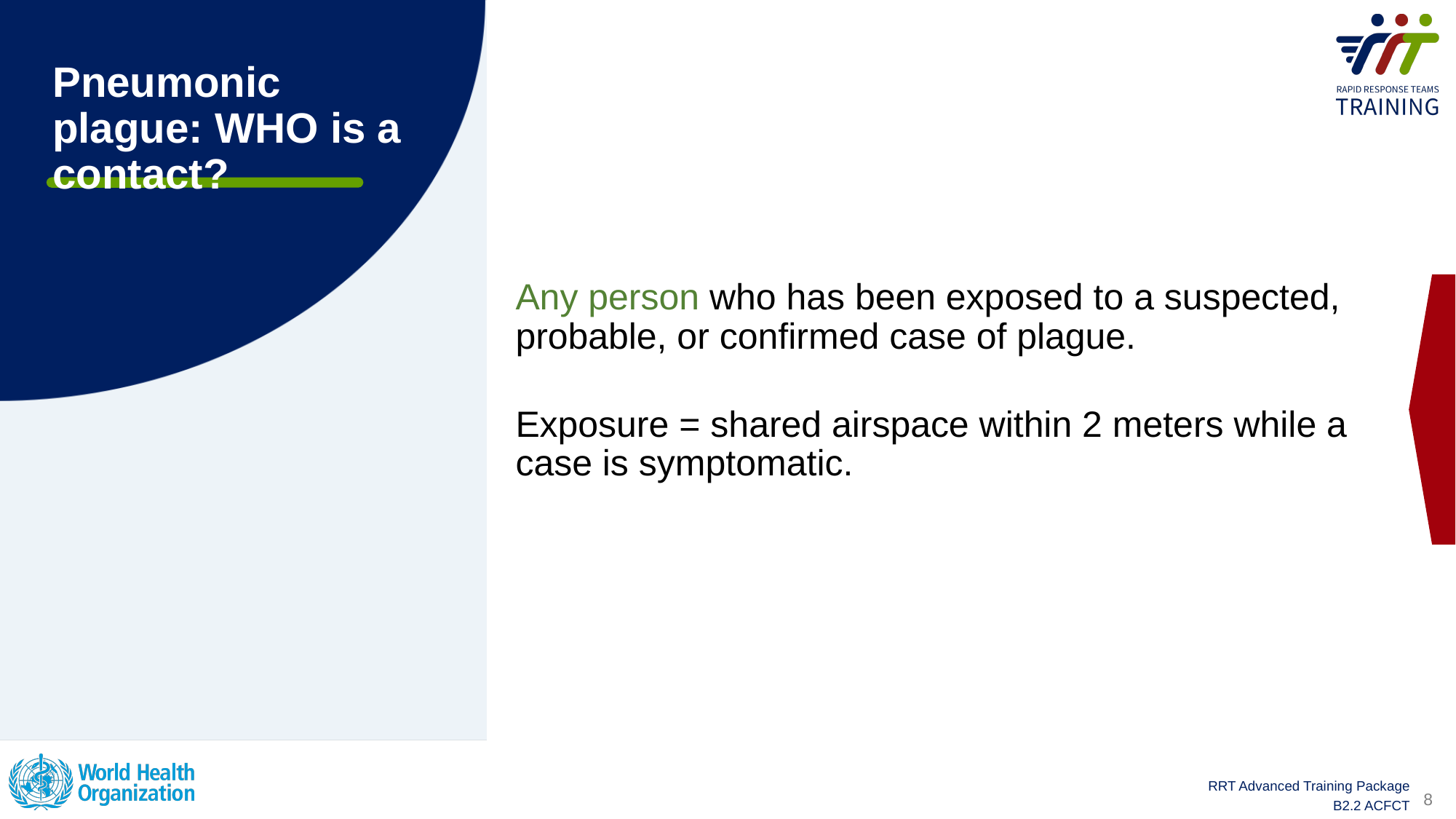

# Pneumonic plague: WHO is a contact?
Any person who has been exposed to a suspected, probable, or confirmed case of plague.

Exposure = shared airspace within 2 meters while a case is symptomatic.